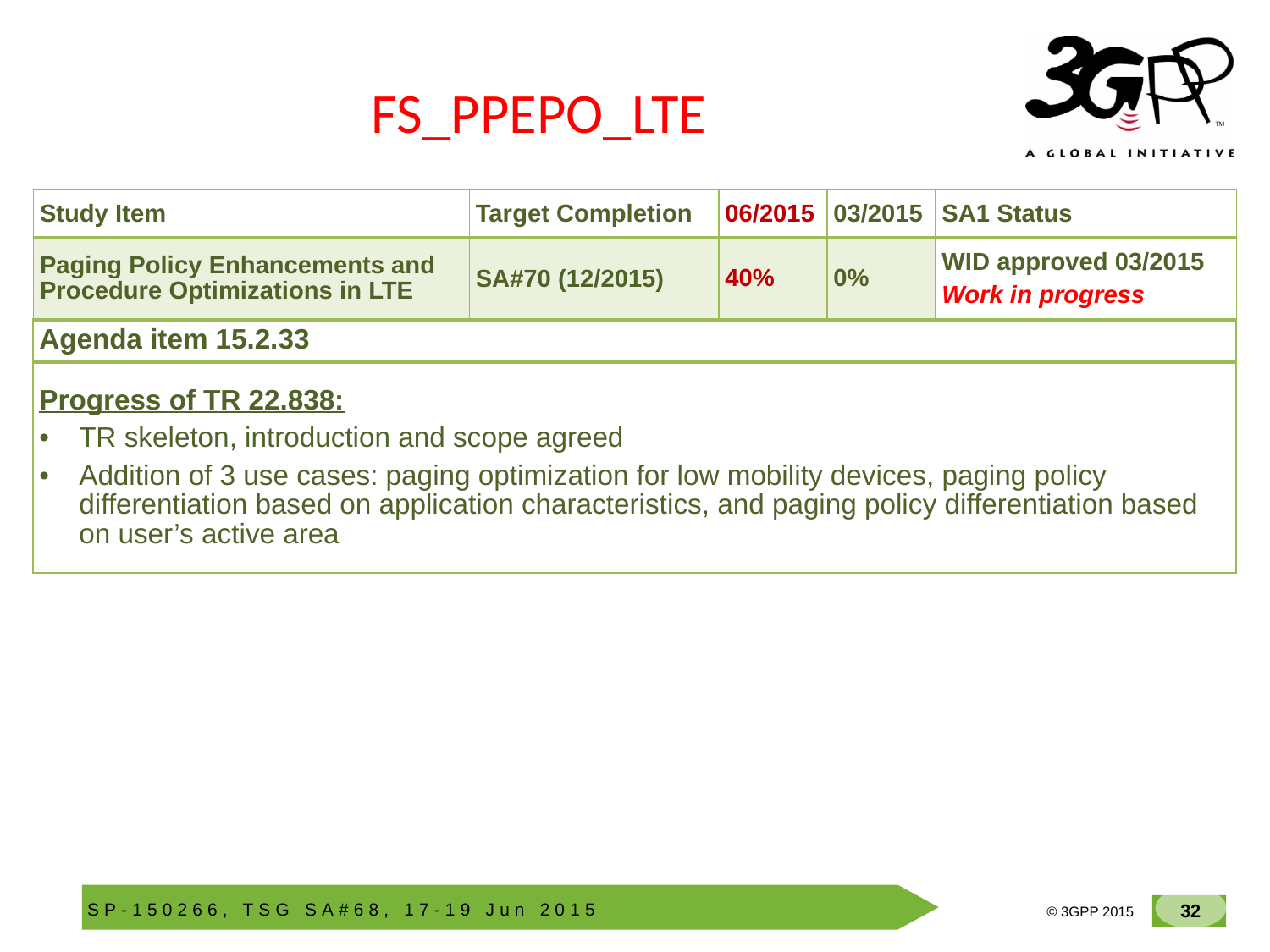

# FS_PPEPO_LTE
| Study Item | Target Completion | 06/2015 | 03/2015 | SA1 Status |
| --- | --- | --- | --- | --- |
| Paging Policy Enhancements and Procedure Optimizations in LTE | SA#70 (12/2015) | 40% | 0% | WID approved 03/2015 Work in progress |
| Agenda item 15.2.33 |
| --- |
|  |
| Progress of TR 22.838: TR skeleton, introduction and scope agreed Addition of 3 use cases: paging optimization for low mobility devices, paging policy differentiation based on application characteristics, and paging policy differentiation based on user’s active area |